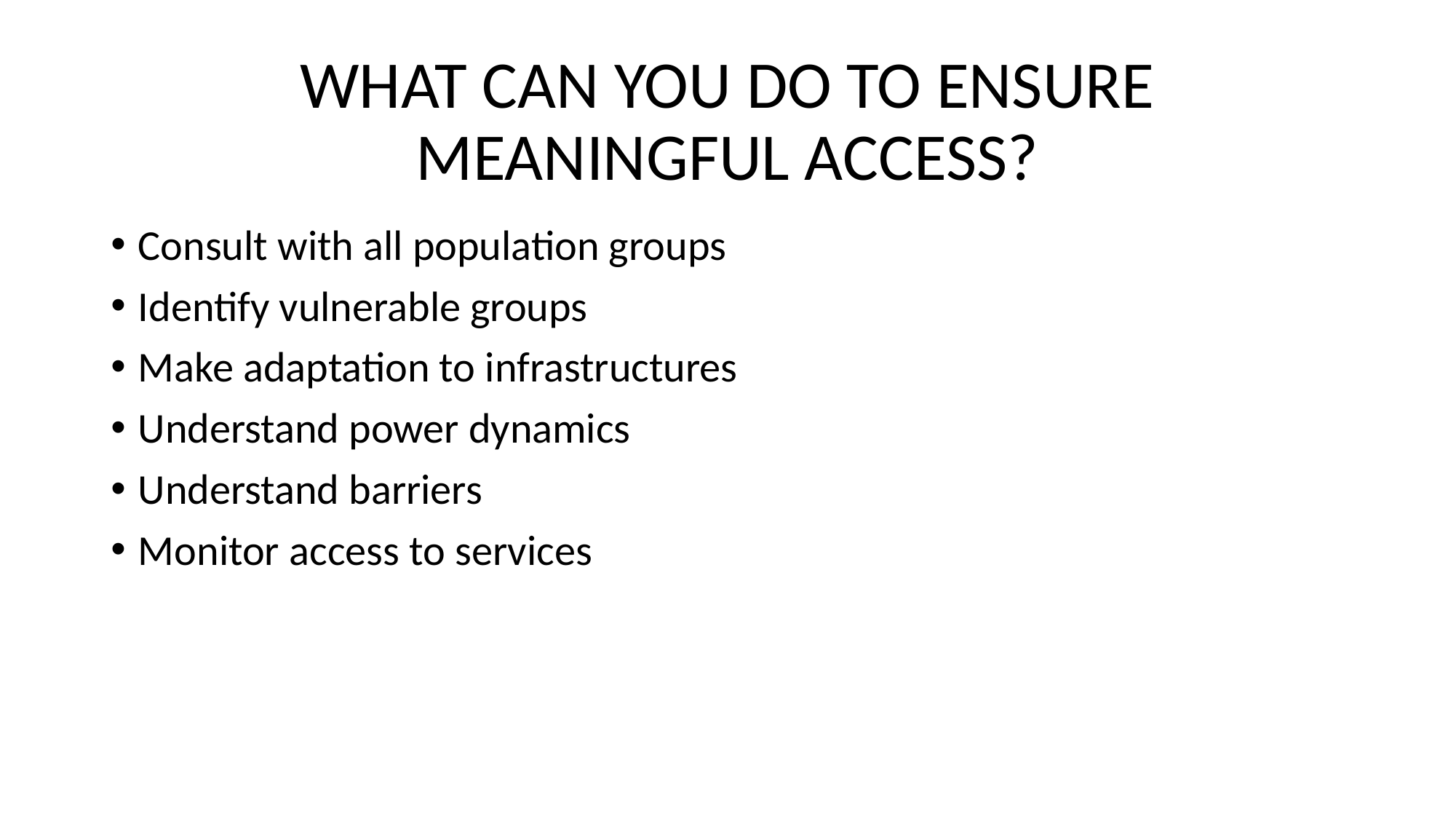

# WHAT CAN YOU DO TO ENSURE MEANINGFUL ACCESS?
Consult with all population groups
Identify vulnerable groups
Make adaptation to infrastructures
Understand power dynamics
Understand barriers
Monitor access to services